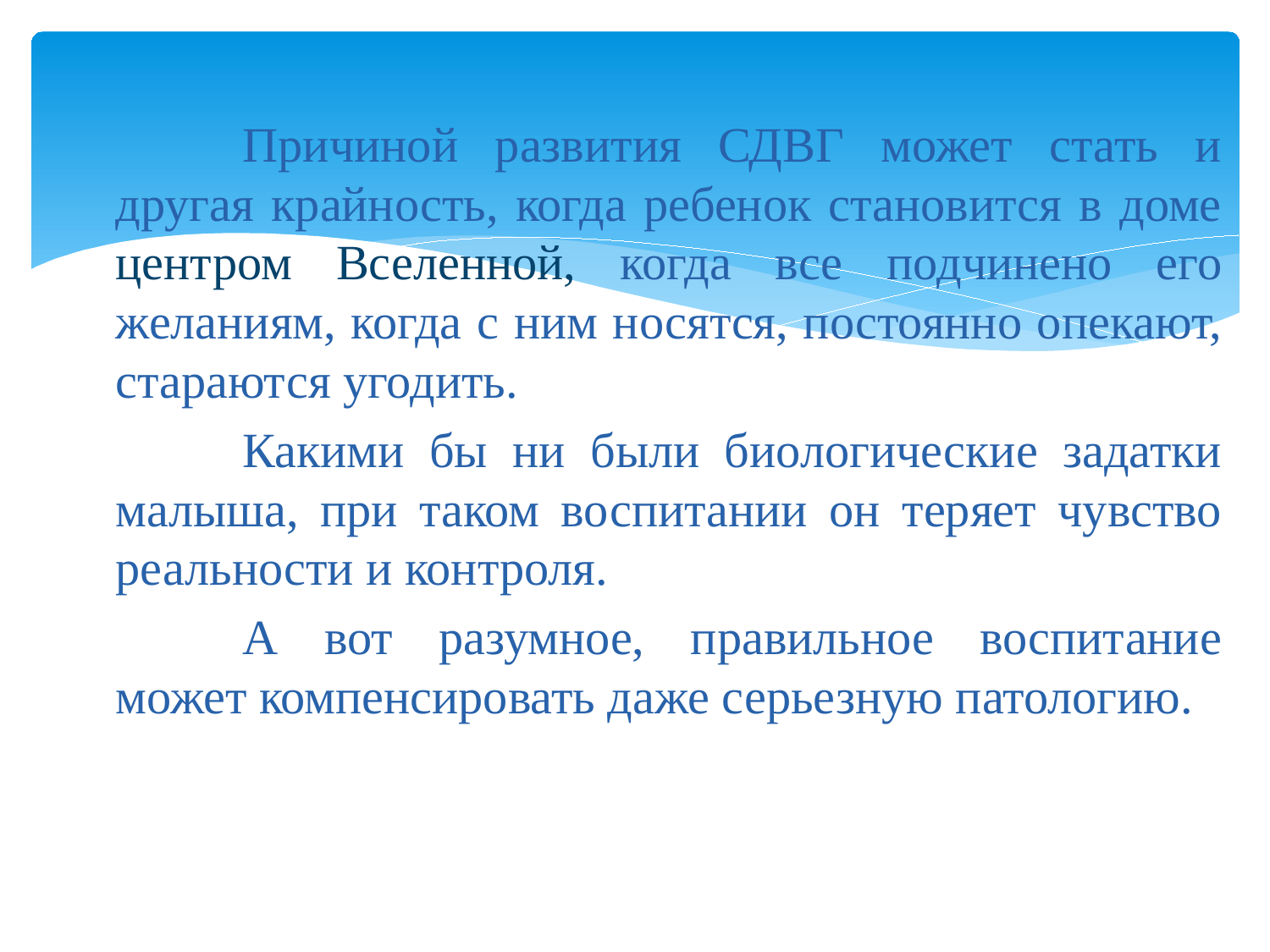

Причиной развития СДВГ может стать и другая крайность, когда ребенок становится в доме центром Вселенной, когда все подчинено его желаниям, когда с ним носятся, постоянно опекают, стараются угодить.
		Какими бы ни были биологические задатки малыша, при таком воспитании он теряет чувство реальности и контроля.
		А вот разумное, правильное воспитание может компенсировать даже серьезную патологию.